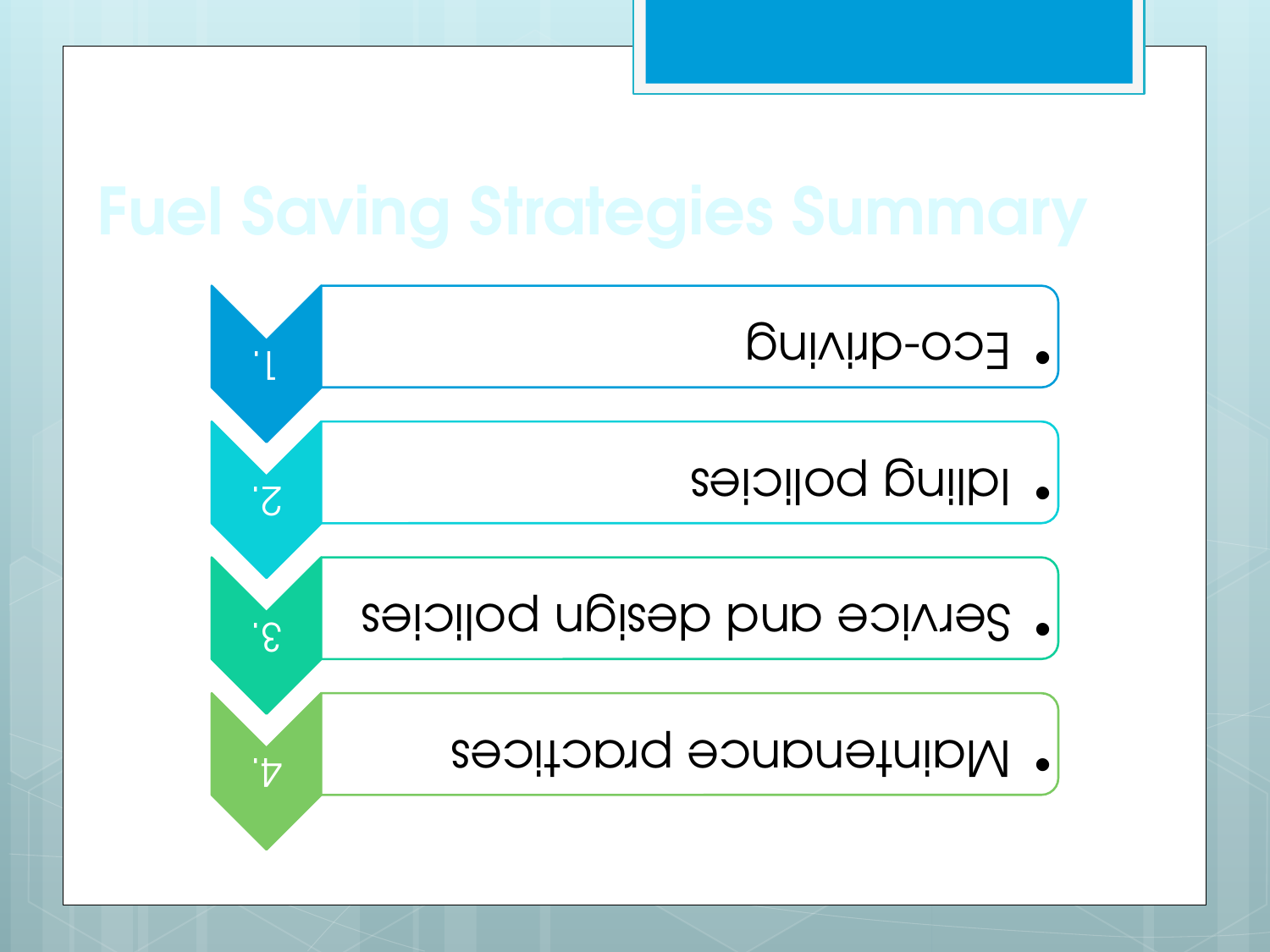

# Fuel Saving Strategies Summary
1.
Eco-driving
2.
Idling policies
3.
Service and design policies
4.
Maintenance practices